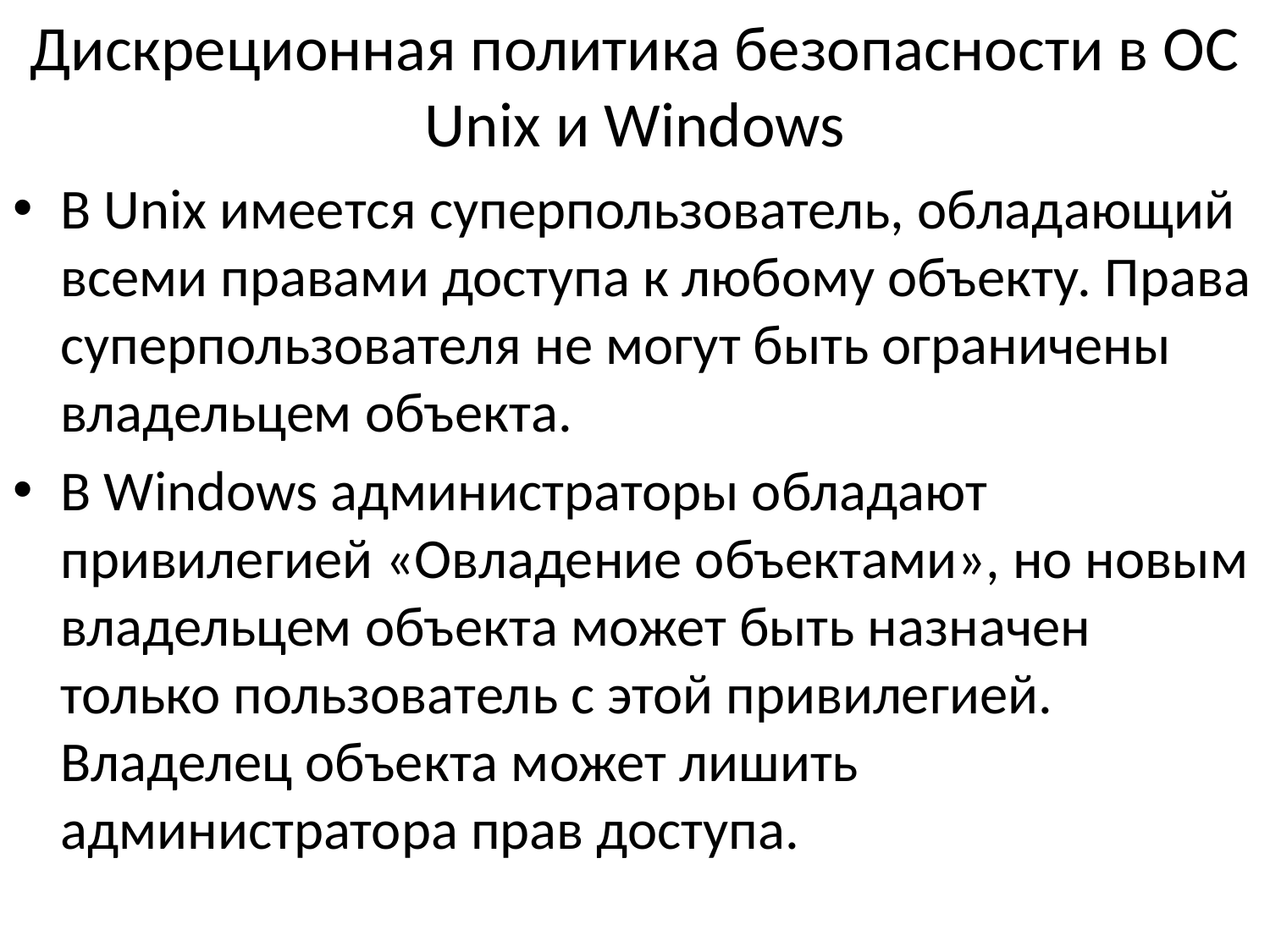

# Дискреционная политика безопасности в ОС Unix и Windows
В Unix имеется суперпользователь, обладающий всеми правами доступа к любому объекту. Права суперпользователя не могут быть ограничены владельцем объекта.
В Windows администраторы обладают привилегией «Овладение объектами», но новым владельцем объекта может быть назначен только пользователь с этой привилегией. Владелец объекта может лишить администратора прав доступа.